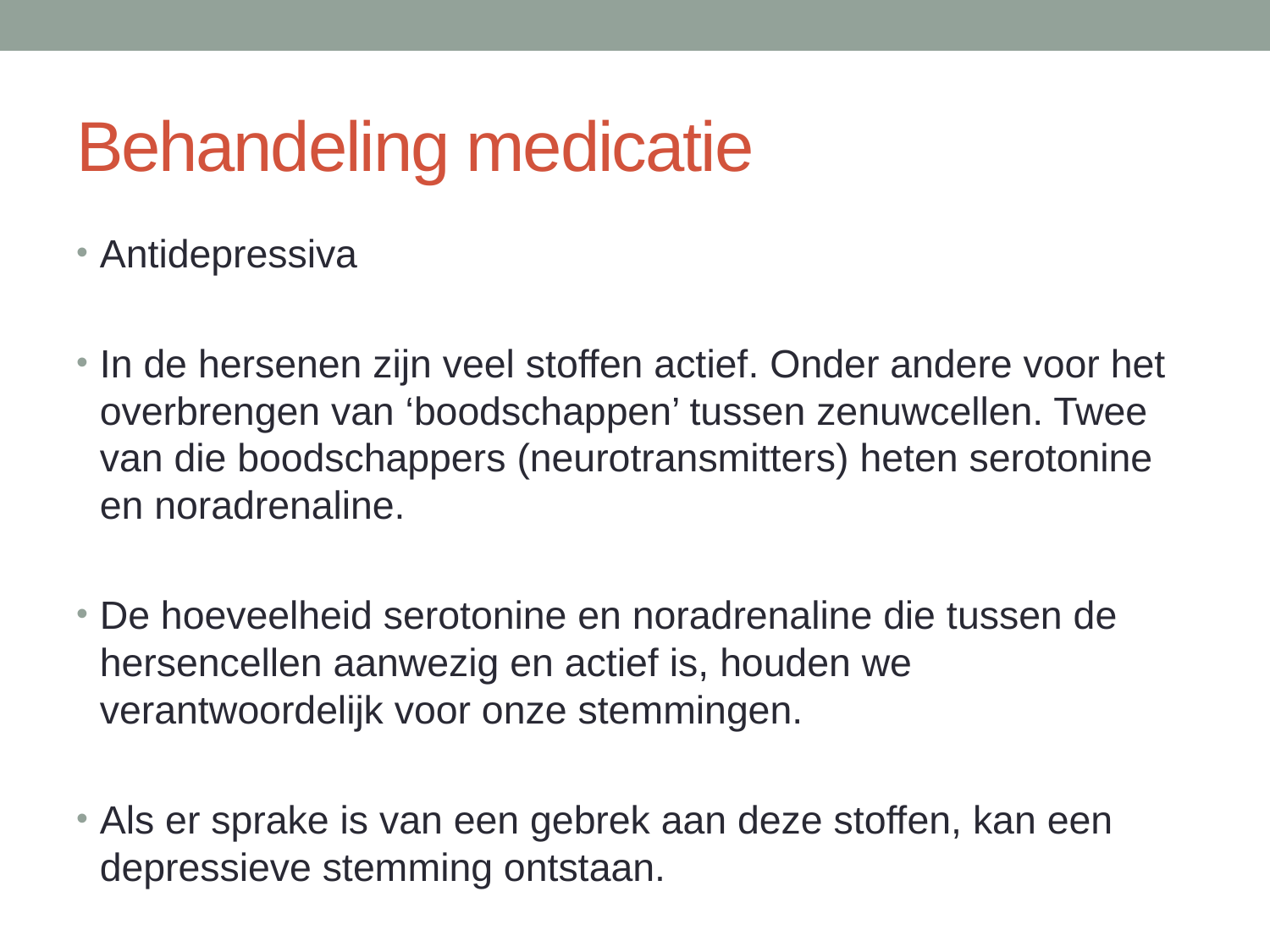

# Behandeling medicatie
Antidepressiva

In de hersenen zijn veel stoffen actief. Onder andere voor het overbrengen van ‘boodschappen’ tussen zenuwcellen. Twee van die boodschappers (neurotransmitters) heten serotonine en noradrenaline.

De hoeveelheid serotonine en noradrenaline die tussen de hersencellen aanwezig en actief is, houden we verantwoordelijk voor onze stemmingen.

Als er sprake is van een gebrek aan deze stoffen, kan een depressieve stemming ontstaan.